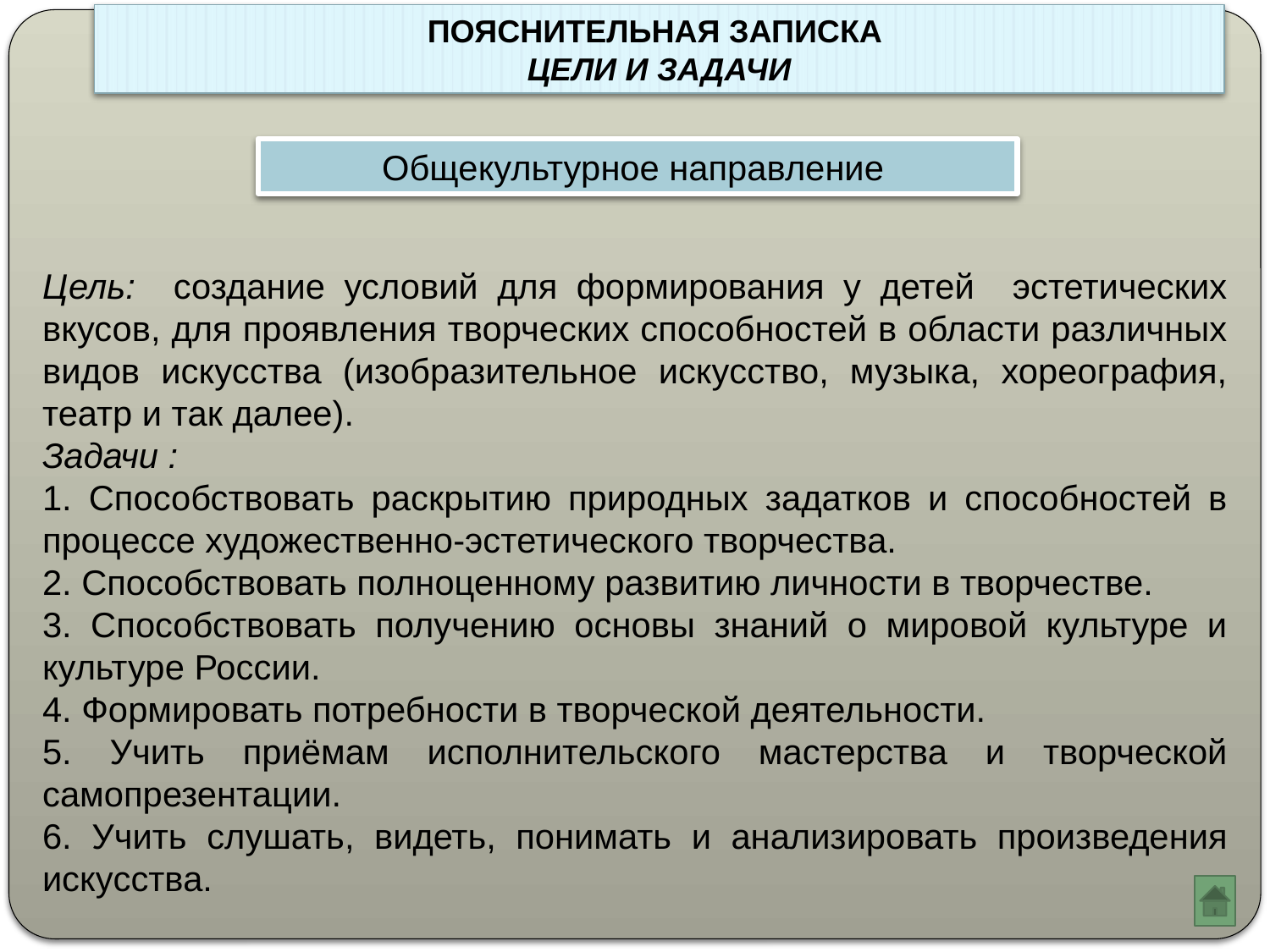

ПОЯСНИТЕЛЬНАЯ ЗАПИСКА
ЦЕЛИ И ЗАДАЧИ
Общекультурное направление
Цель:  создание условий для формирования у детей  эстетических вкусов, для проявления творческих способностей в области различных видов искусства (изобразительное искусство, музыка, хореография, театр и так далее).
Задачи :
1. Способствовать раскрытию природных задатков и способностей в процессе художественно-эстетического творчества.
2. Способствовать полноценному развитию личности в творчестве.
3. Способствовать получению основы знаний о мировой культуре и культуре России.
4. Формировать потребности в творческой деятельности.
5. Учить приёмам исполнительского мастерства и творческой самопрезентации.
6. Учить слушать, видеть, понимать и анализировать произведения искусства.